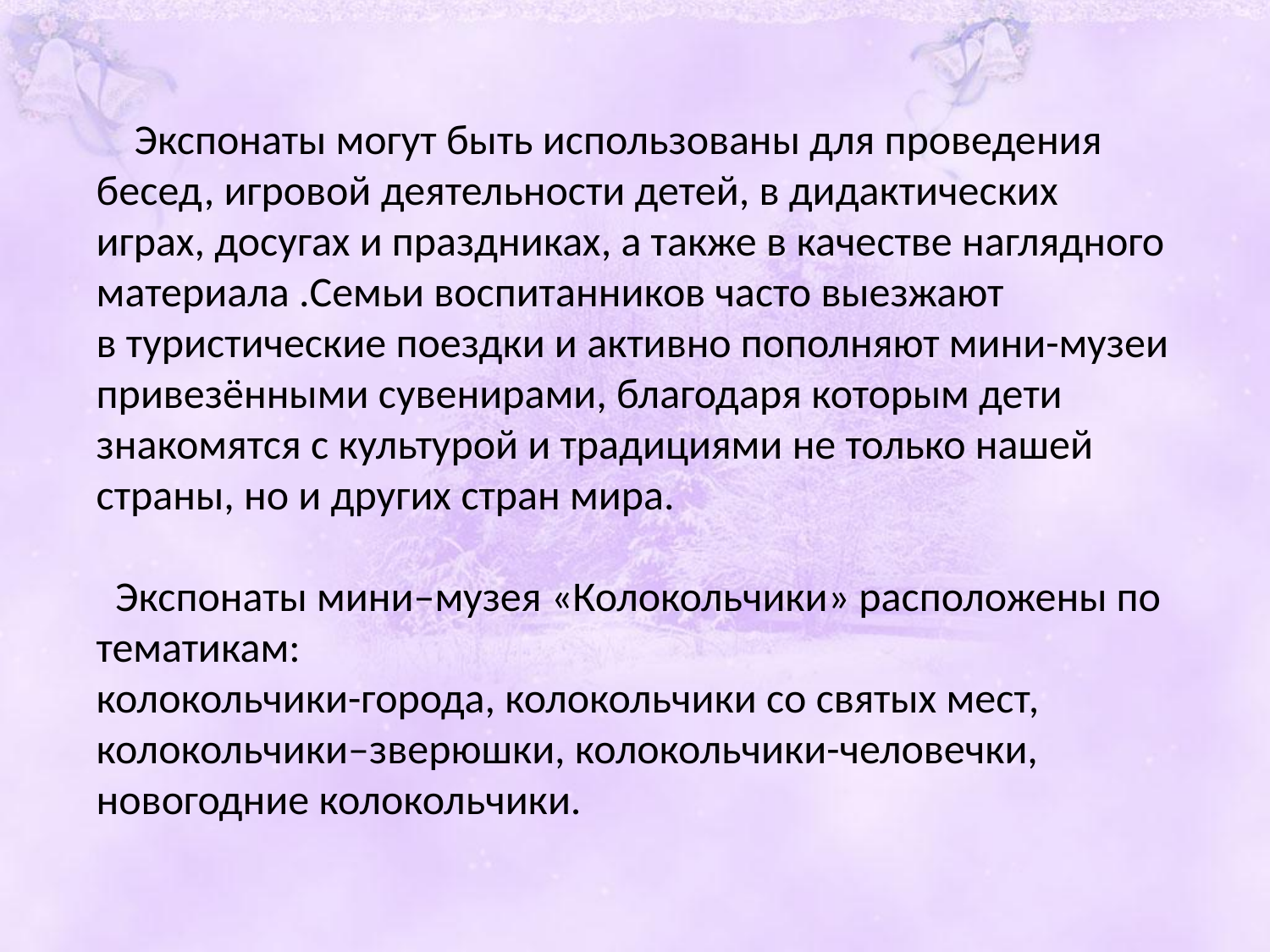

Экспонаты могут быть использованы для проведения бесед, игровой деятельности детей, в дидактических играх, досугах и праздниках, а также в качестве наглядного материала .Семьи воспитанников часто выезжают
в туристические поездки и активно пополняют мини-музеи привезёнными сувенирами, благодаря которым дети знакомятся с культурой и традициями не только нашей страны, но и других стран мира.

  Экспонаты мини–музея «Колокольчики» расположены по тематикам:
колокольчики-города, колокольчики со святых мест, колокольчики–зверюшки, колокольчики-человечки, новогодние колокольчики.